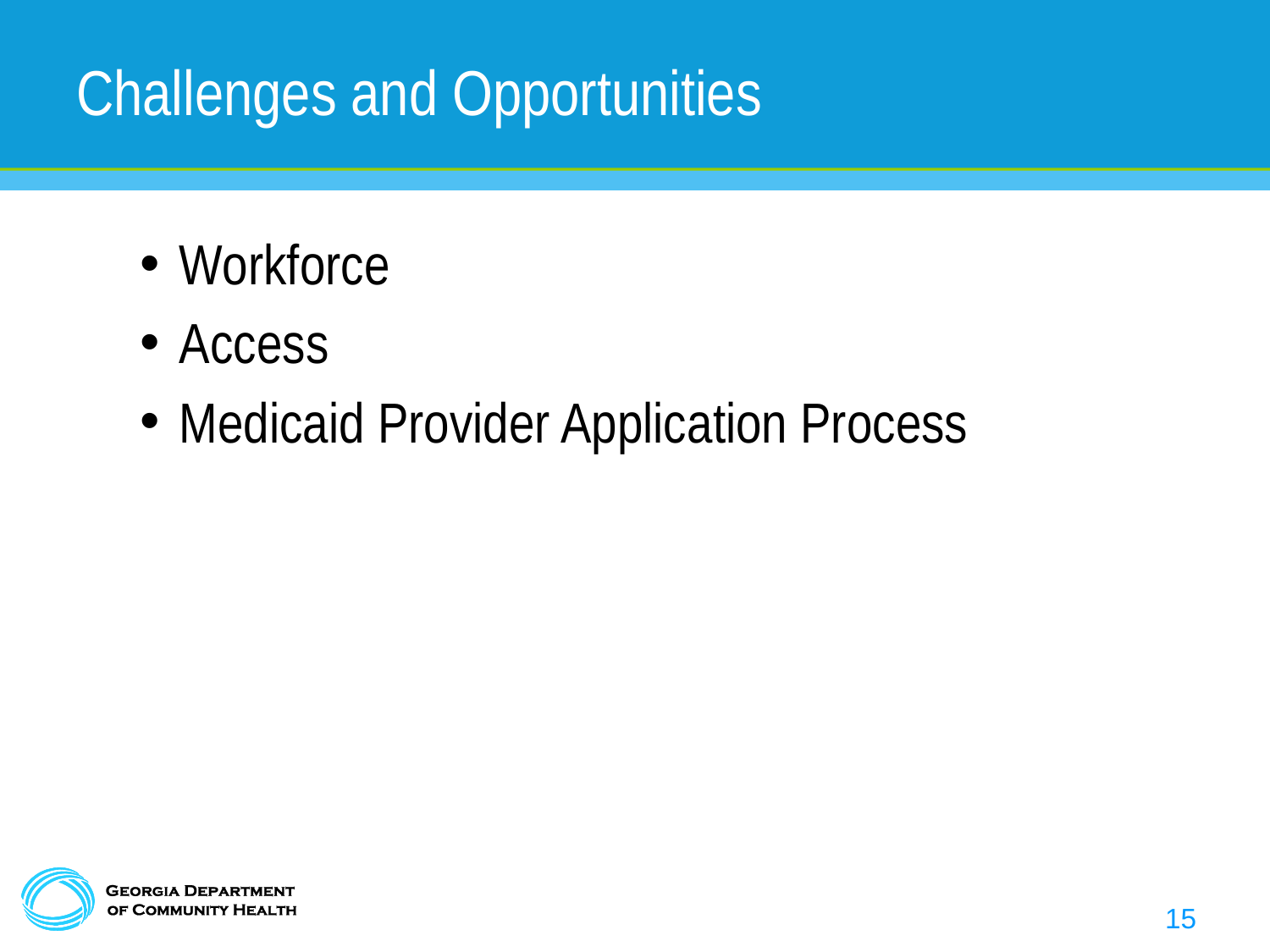

# Challenges and Opportunities
Workforce
Access
Medicaid Provider Application Process